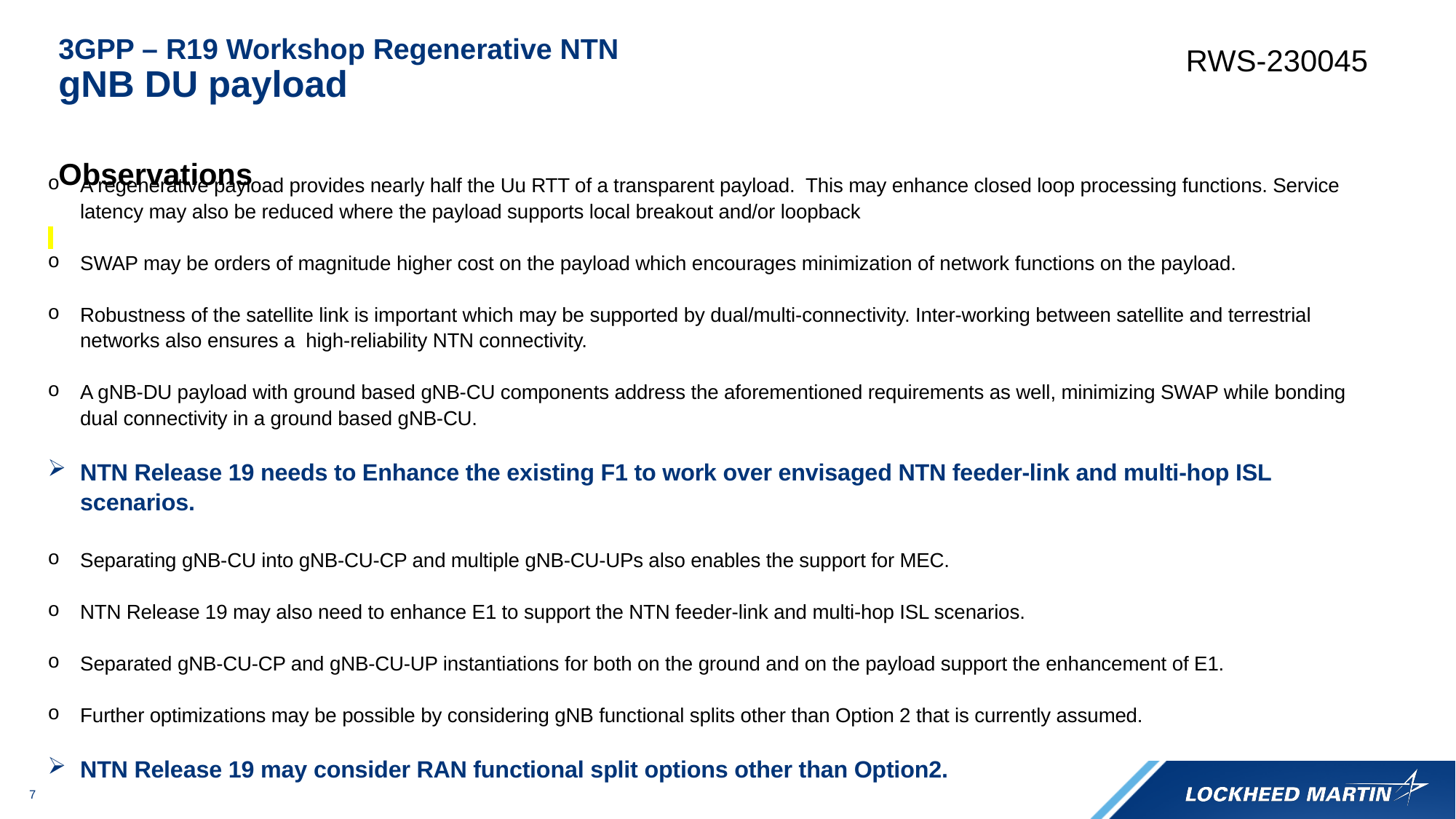

# 3GPP – R19 Workshop Regenerative NTN gNB DU payload
RWS-230045
Observations
A regenerative payload provides nearly half the Uu RTT of a transparent payload.  This may enhance closed loop processing functions. Service latency may also be reduced where the payload supports local breakout and/or loopback

SWAP may be orders of magnitude higher cost on the payload which encourages minimization of network functions on the payload.

Robustness of the satellite link is important which may be supported by dual/multi-connectivity. Inter-working between satellite and terrestrial networks also ensures a  high-reliability NTN connectivity.

A gNB-DU payload with ground based gNB-CU components address the aforementioned requirements as well, minimizing SWAP while bonding dual connectivity in a ground based gNB-CU.

NTN Release 19 needs to Enhance the existing F1 to work over envisaged NTN feeder-link and multi-hop ISL scenarios.

Separating gNB-CU into gNB-CU-CP and multiple gNB-CU-UPs also enables the support for MEC.

NTN Release 19 may also need to enhance E1 to support the NTN feeder-link and multi-hop ISL scenarios.

Separated gNB-CU-CP and gNB-CU-UP instantiations for both on the ground and on the payload support the enhancement of E1.

Further optimizations may be possible by considering gNB functional splits other than Option 2 that is currently assumed.

NTN Release 19 may consider RAN functional split options other than Option2.